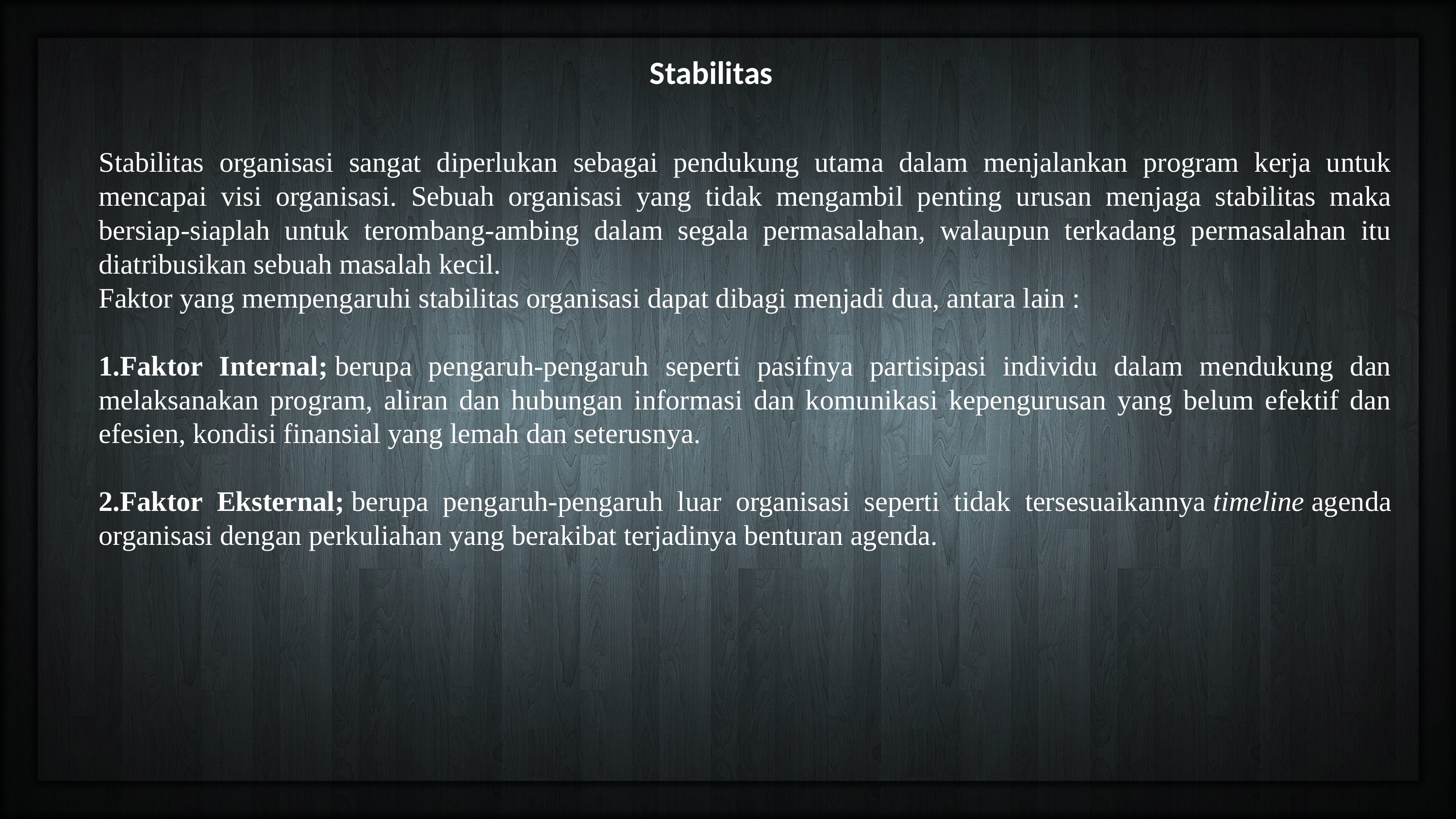

Stabilitas
Stabilitas organisasi sangat diperlukan sebagai pendukung utama dalam menjalankan program kerja untuk mencapai visi organisasi. Sebuah organisasi yang tidak mengambil penting urusan menjaga stabilitas maka bersiap-siaplah untuk terombang-ambing dalam segala permasalahan, walaupun terkadang permasalahan itu diatribusikan sebuah masalah kecil.
Faktor yang mempengaruhi stabilitas organisasi dapat dibagi menjadi dua, antara lain :

Faktor Internal; berupa pengaruh-pengaruh seperti pasifnya partisipasi individu dalam mendukung dan melaksanakan program, aliran dan hubungan informasi dan komunikasi kepengurusan yang belum efektif dan efesien, kondisi finansial yang lemah dan seterusnya.

Faktor Eksternal; berupa pengaruh-pengaruh luar organisasi seperti tidak tersesuaikannya timeline agenda organisasi dengan perkuliahan yang berakibat terjadinya benturan agenda.